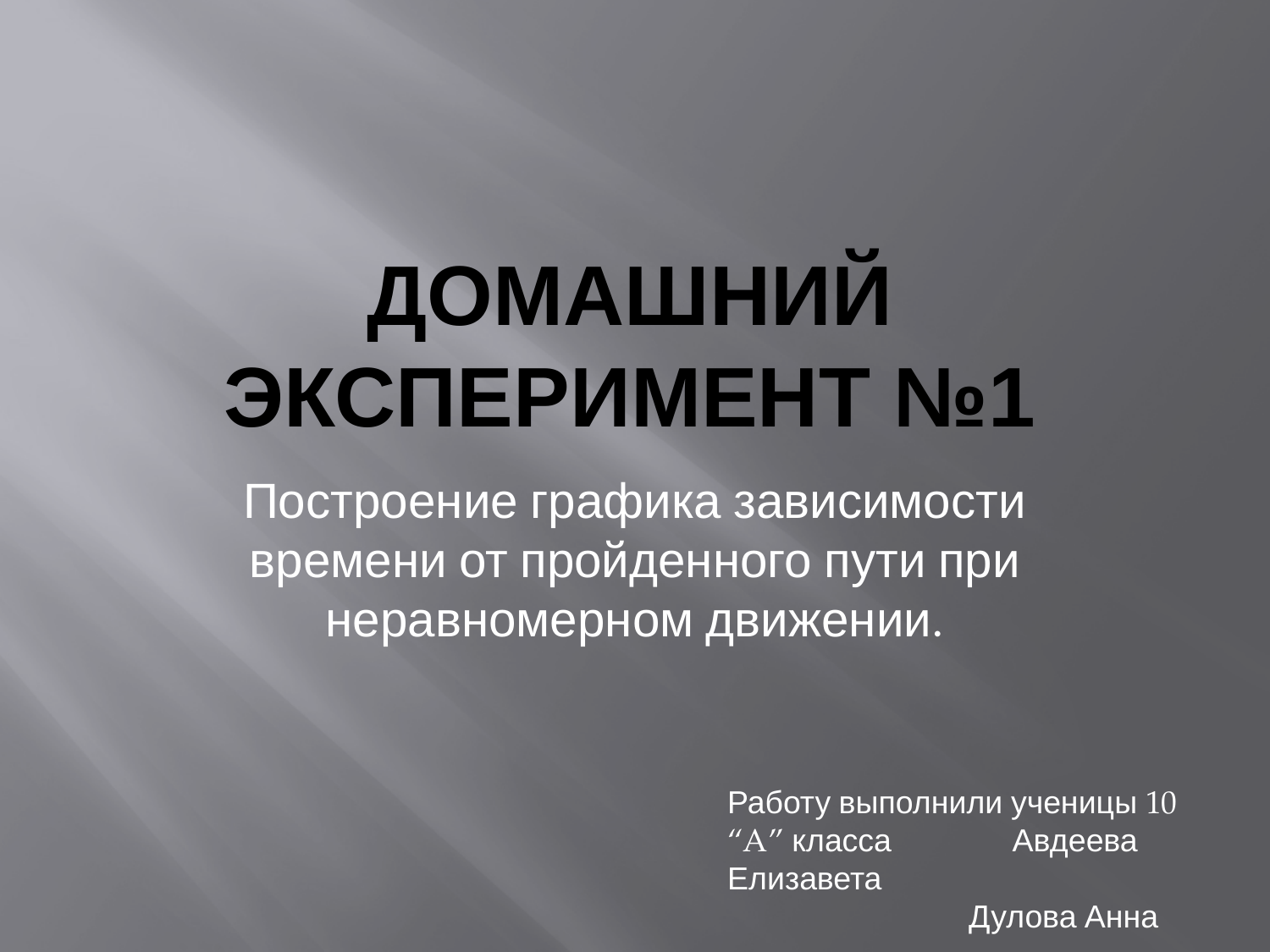

# Домашний ЭКСПЕРИМЕНТ №1
Построение графика зависимости времени от пройденного пути при неравномерном движении.
Работу выполнили ученицы 10 “A” класса               Авдеева Елизавета
                              Дулова Анна